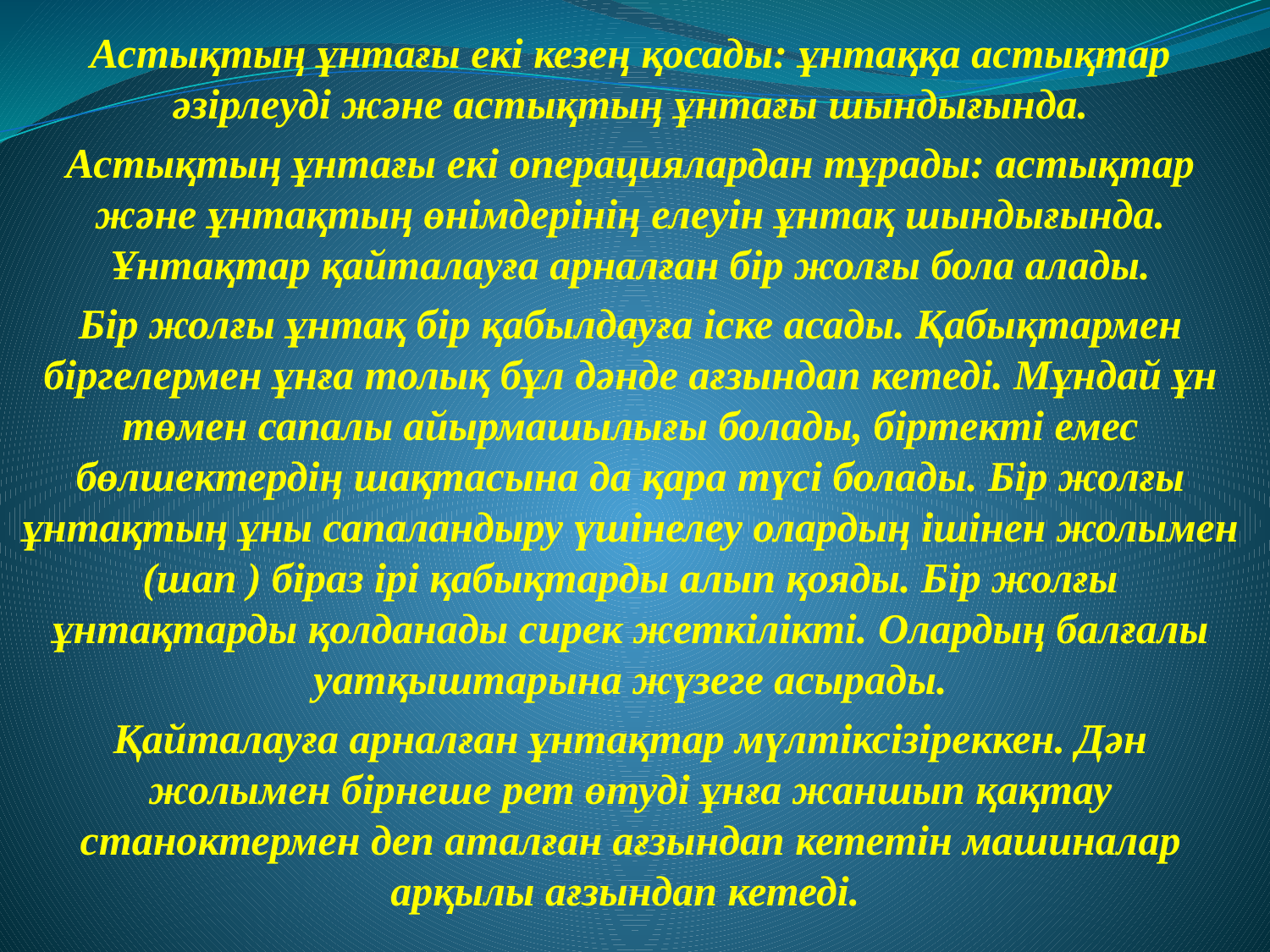

Астықтың ұнтағы екi кезең қосады: ұнтаққа астықтар әзiрлеудi және астықтың ұнтағы шындығында.
Астықтың ұнтағы екi операциялардан тұрады: астықтар және ұнтақтың өнiмдерiнiң елеуiн ұнтақ шындығында. Ұнтақтар қайталауға арналған бiр жолғы бола алады.
Бiр жолғы ұнтақ бiр қабылдауға iске асады. Қабықтармен бiргелермен ұнға толық бұл дәнде ағзындап кетедi. Мұндай ұн төмен сапалы айырмашылығы болады, бiртектi емес бөлшектердiң шақтасына да қара түсi болады. Бiр жолғы ұнтақтың ұны сапаландыру үшiнелеу олардың iшiнен жолымен (шап ) бiраз iрi қабықтарды алып қояды. Бiр жолғы ұнтақтарды қолданады сирек жеткiлiктi. Олардың балғалы уатқыштарына жүзеге асырады.
Қайталауға арналған ұнтақтар мүлтiксiзiреккен. Дән жолымен бiрнеше рет өтудi ұнға жаншып қақтау станоктермен деп аталған ағзындап кететiн машиналар арқылы ағзындап кетедi.